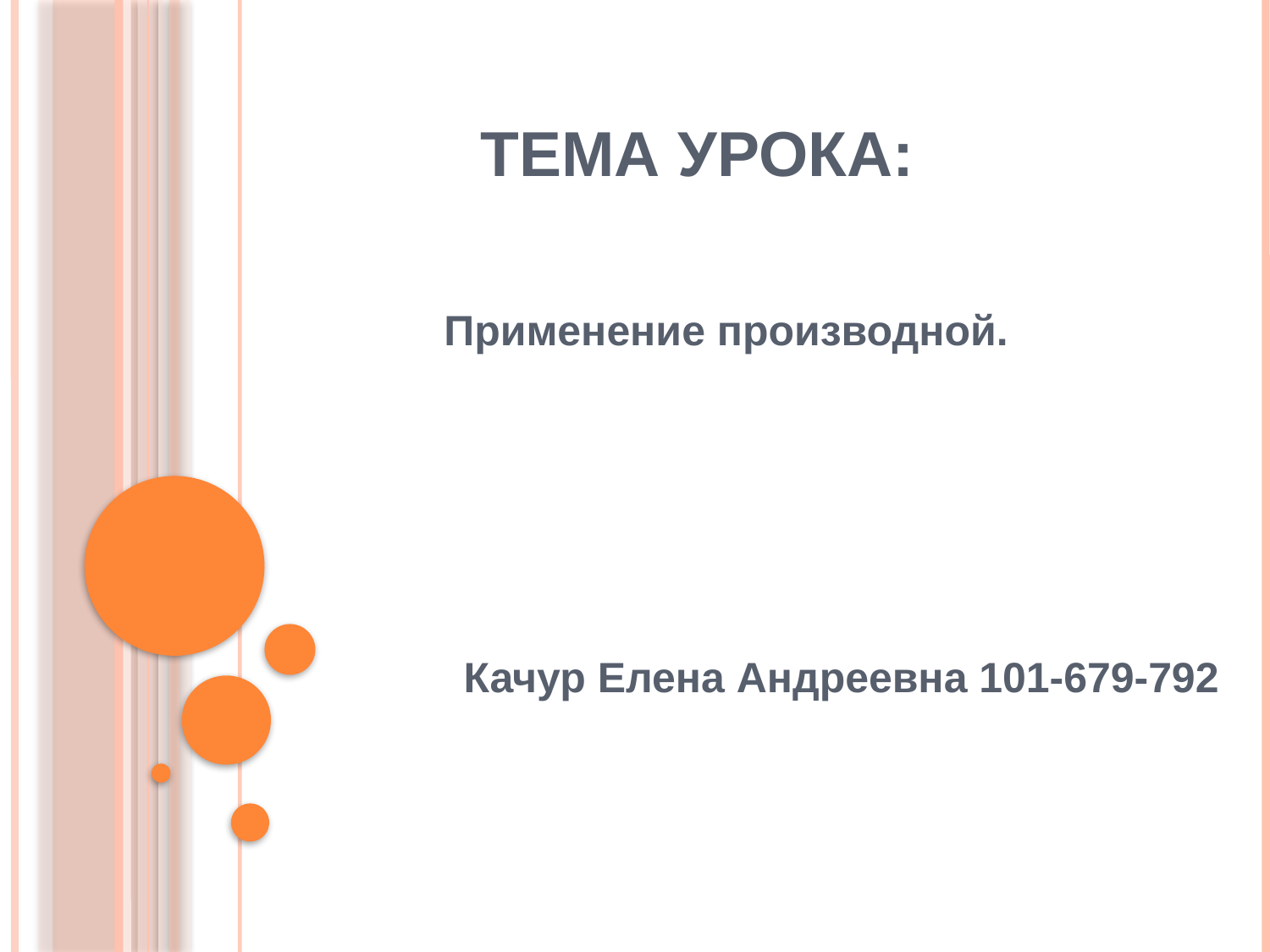

# Тема урока:
Применение производной.
Качур Елена Андреевна 101-679-792